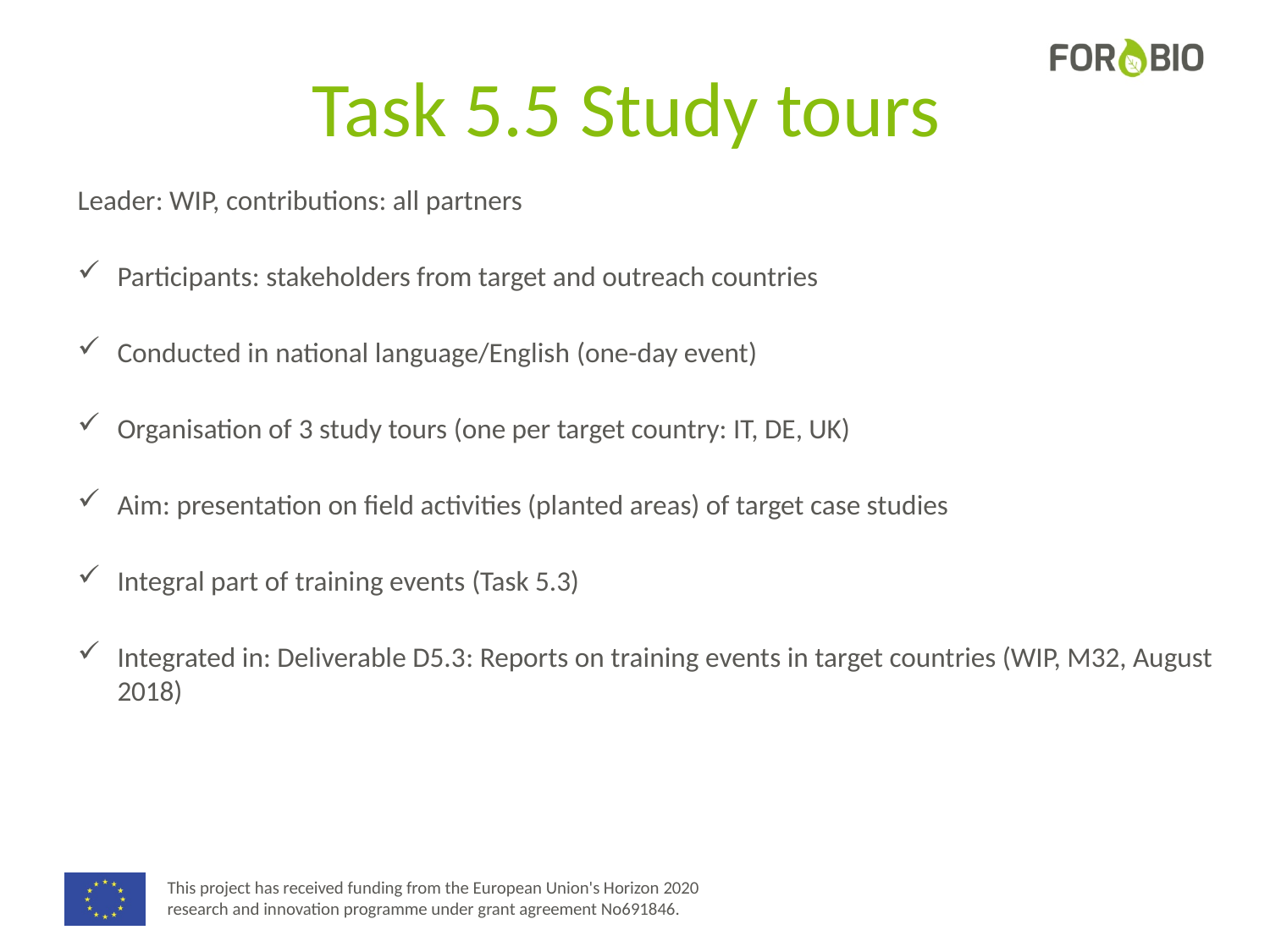

# Task 5.5 Study tours
Leader: WIP, contributions: all partners
Participants: stakeholders from target and outreach countries
Conducted in national language/English (one-day event)
Organisation of 3 study tours (one per target country: IT, DE, UK)
Aim: presentation on field activities (planted areas) of target case studies
Integral part of training events (Task 5.3)
Integrated in: Deliverable D5.3: Reports on training events in target countries (WIP, M32, August 2018)